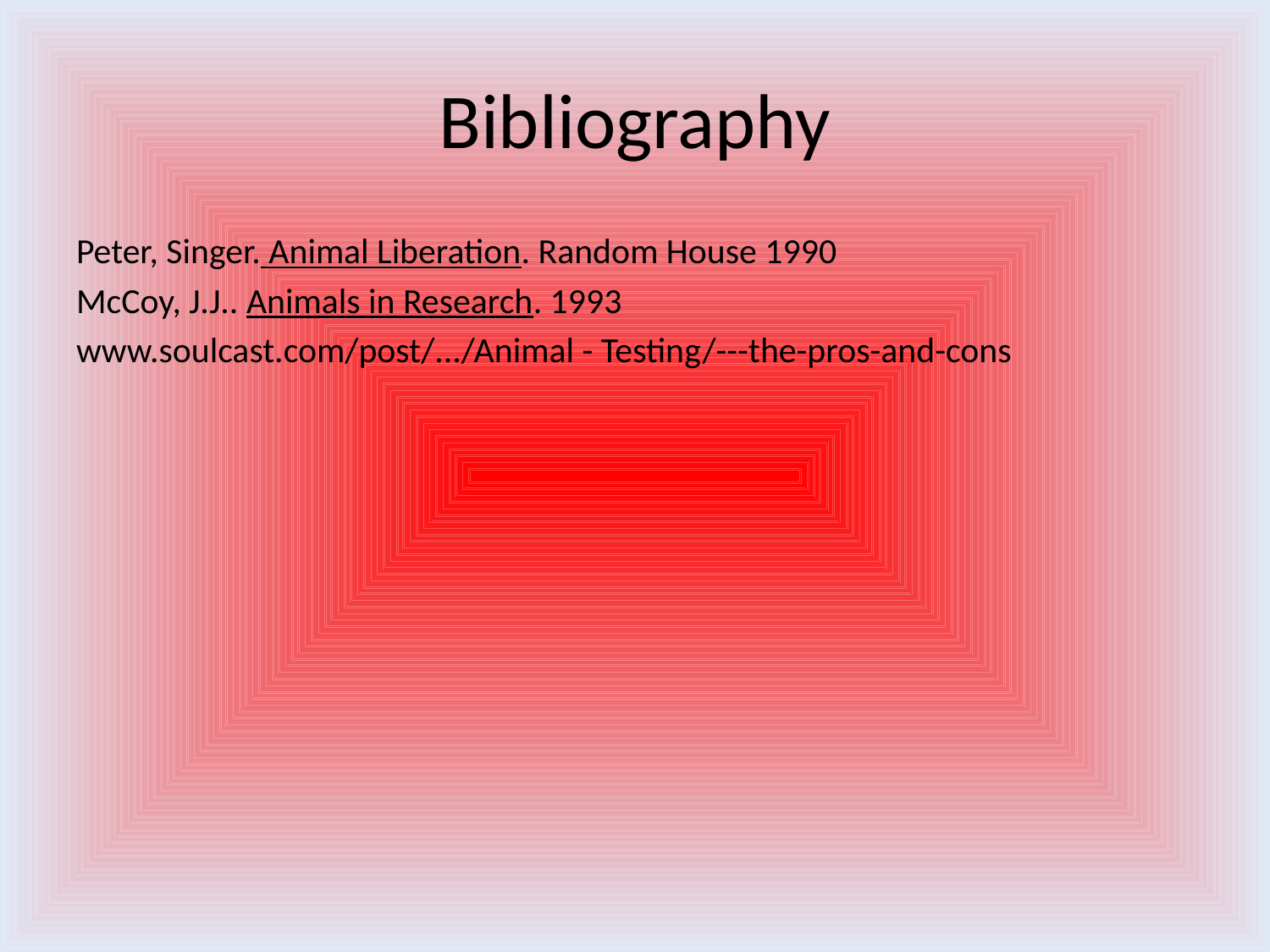

# Bibliography
Peter, Singer. Animal Liberation. Random House 1990
McCoy, J.J.. Animals in Research. 1993
www.soulcast.com/post/.../Animal - Testing/---the-pros-and-cons